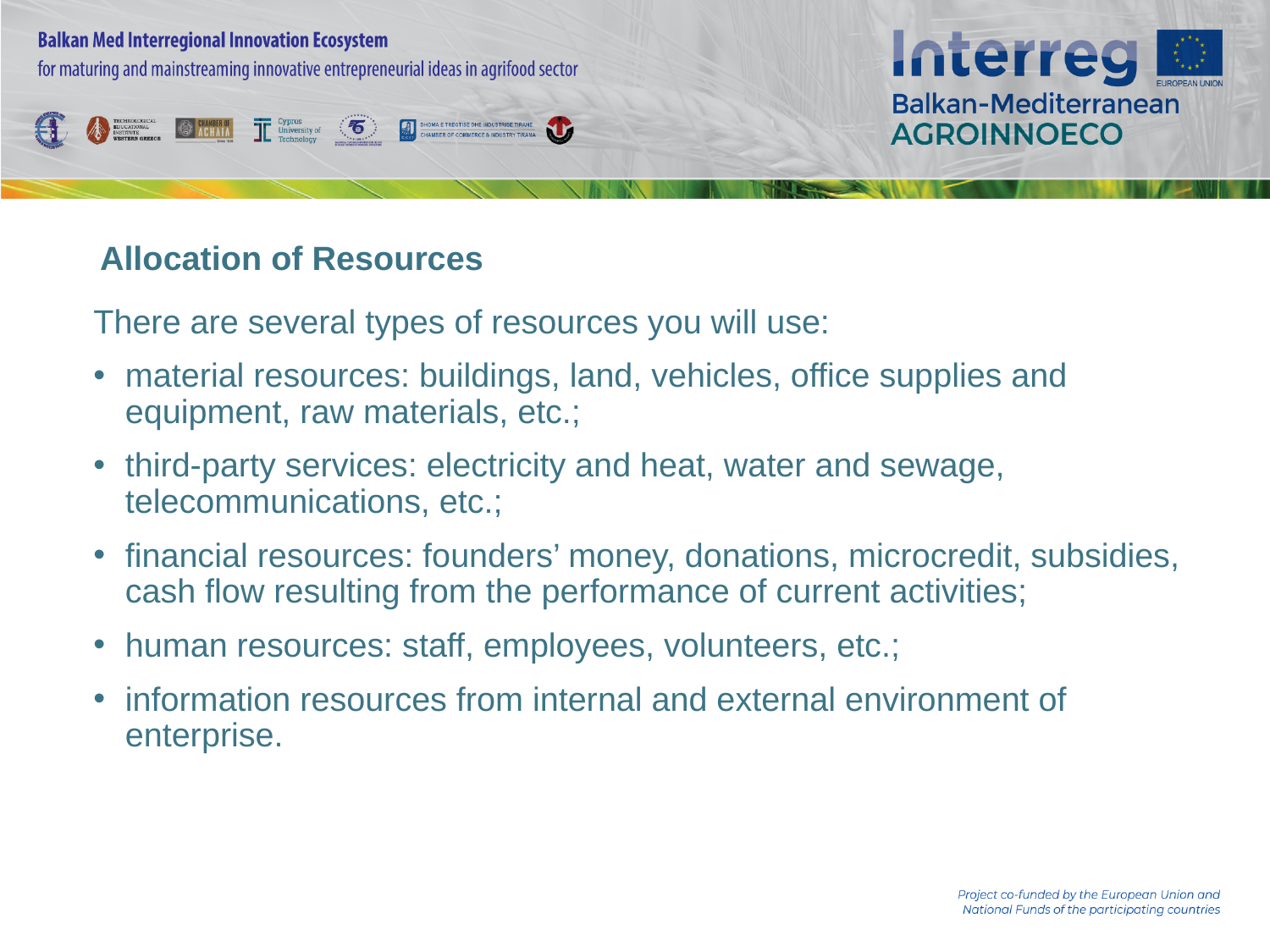

# Allocation of Resources
There are several types of resources you will use:
material resources: buildings, land, vehicles, office supplies and equipment, raw materials, etc.;
third-party services: electricity and heat, water and sewage, telecommunications, etc.;
financial resources: founders’ money, donations, microcredit, subsidies, cash flow resulting from the performance of current activities;
human resources: staff, employees, volunteers, etc.;
information resources from internal and external environment of enterprise.